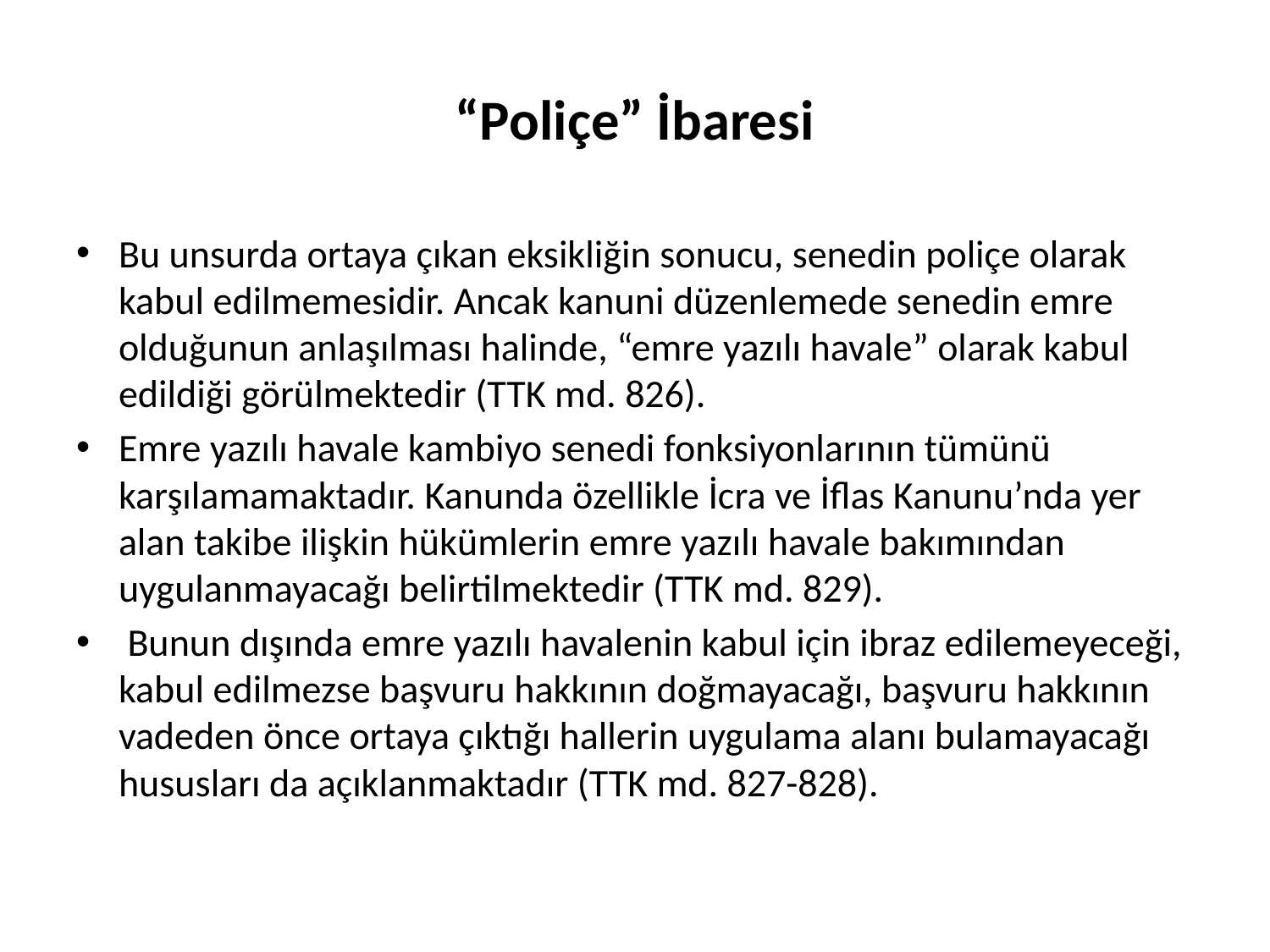

# “Poliçe” İbaresi
Bu unsurda ortaya çıkan eksikliğin sonucu, senedin poliçe olarak kabul edilmemesidir. Ancak kanuni düzenlemede senedin emre olduğunun anlaşılması halinde, “emre yazılı havale” olarak kabul edildiği görülmektedir (TTK md. 826).
Emre yazılı havale kambiyo senedi fonksiyonlarının tümünü karşılamamaktadır. Kanunda özellikle İcra ve İflas Kanunu’nda yer alan takibe ilişkin hükümlerin emre yazılı havale bakımından uygulanmayacağı belirtilmektedir (TTK md. 829).
 Bunun dışında emre yazılı havalenin kabul için ibraz edilemeyeceği, kabul edilmezse başvuru hakkının doğmayacağı, başvuru hakkının vadeden önce ortaya çıktığı hallerin uygulama alanı bulamayacağı hususları da açıklanmaktadır (TTK md. 827-828).